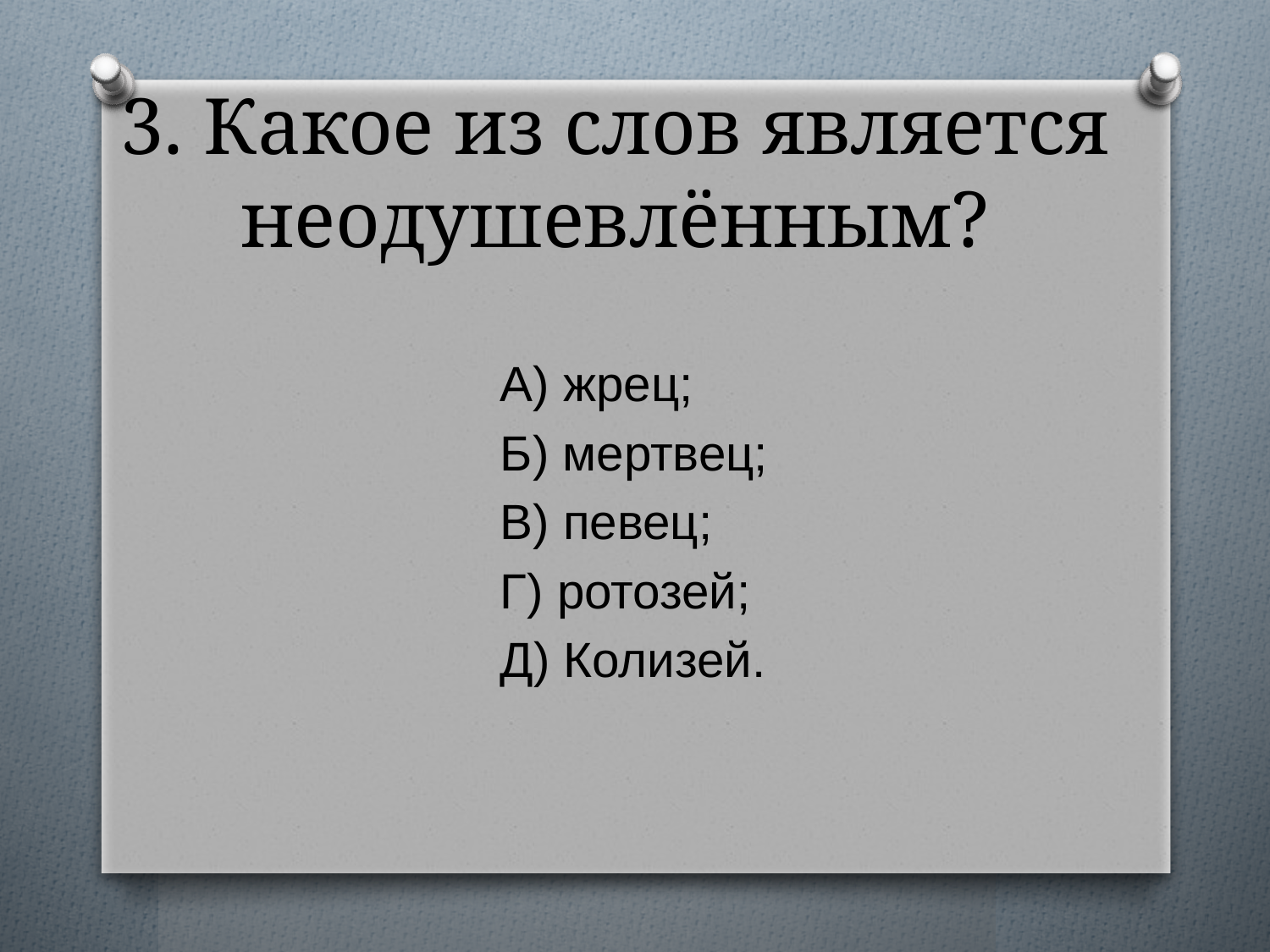

# 3. Какое из слов является неодушевлённым?
А) жрец;
Б) мертвец;
В) певец;
Г) ротозей;
Д) Колизей.